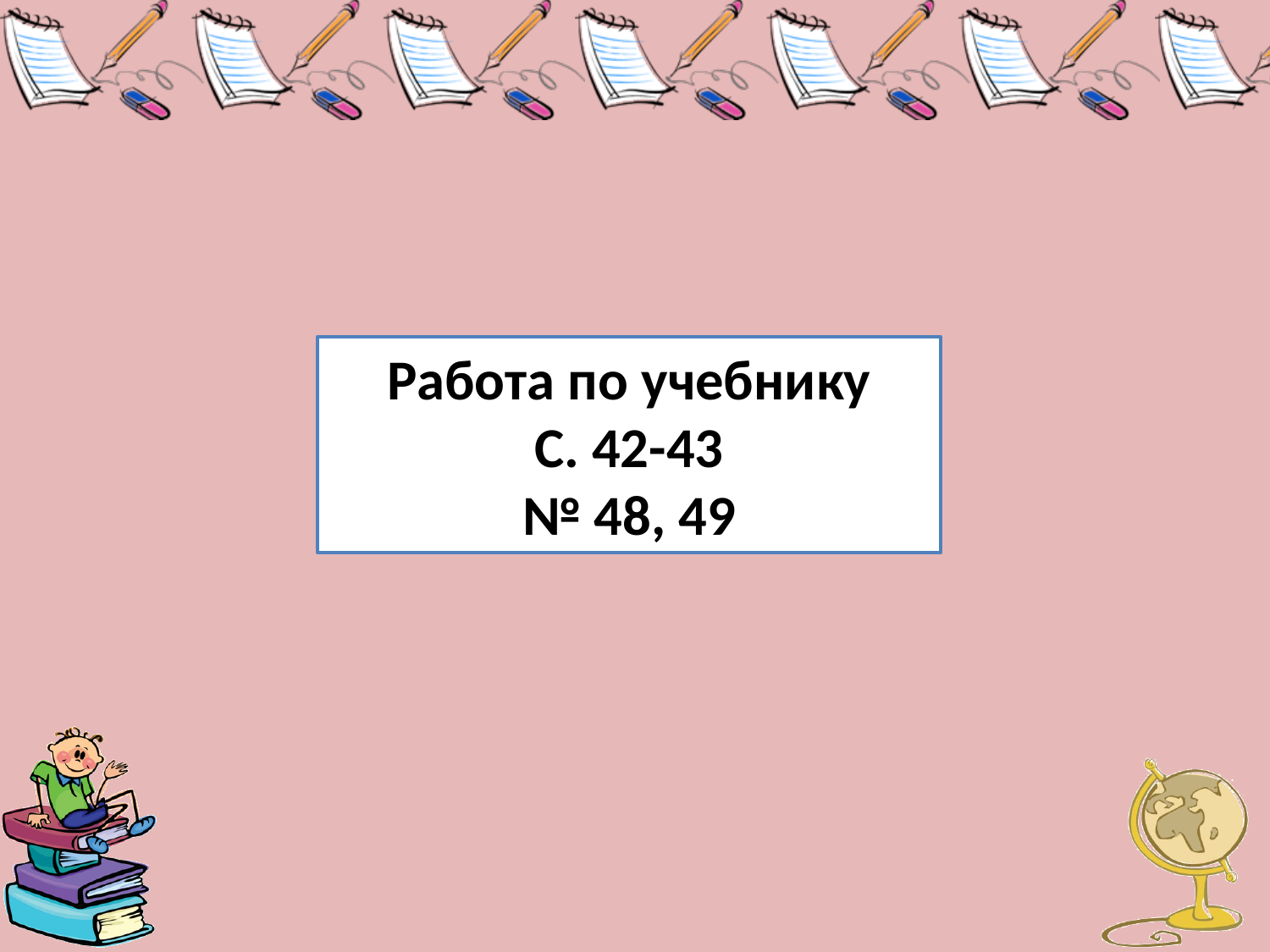

Работа по учебнику
С. 42-43
№ 48, 49